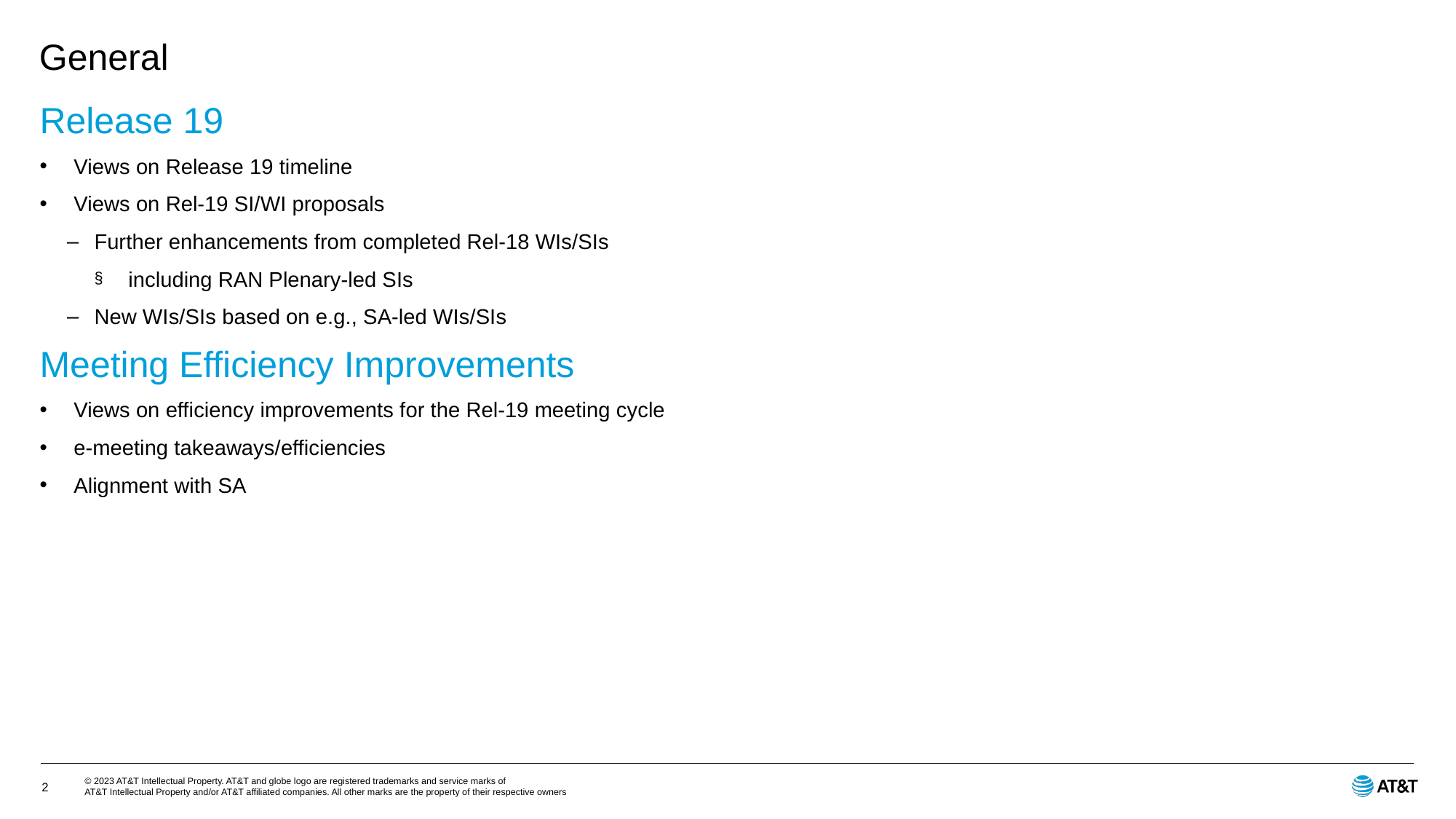

# General
Release 19
Views on Release 19 timeline
Views on Rel-19 SI/WI proposals
Further enhancements from completed Rel-18 WIs/SIs
including RAN Plenary-led SIs
New WIs/SIs based on e.g., SA-led WIs/SIs
Meeting Efficiency Improvements
Views on efficiency improvements for the Rel-19 meeting cycle
e-meeting takeaways/efficiencies
Alignment with SA
2
© 2023 AT&T Intellectual Property. AT&T and globe logo are registered trademarks and service marks of
AT&T Intellectual Property and/or AT&T affiliated companies. All other marks are the property of their respective owners